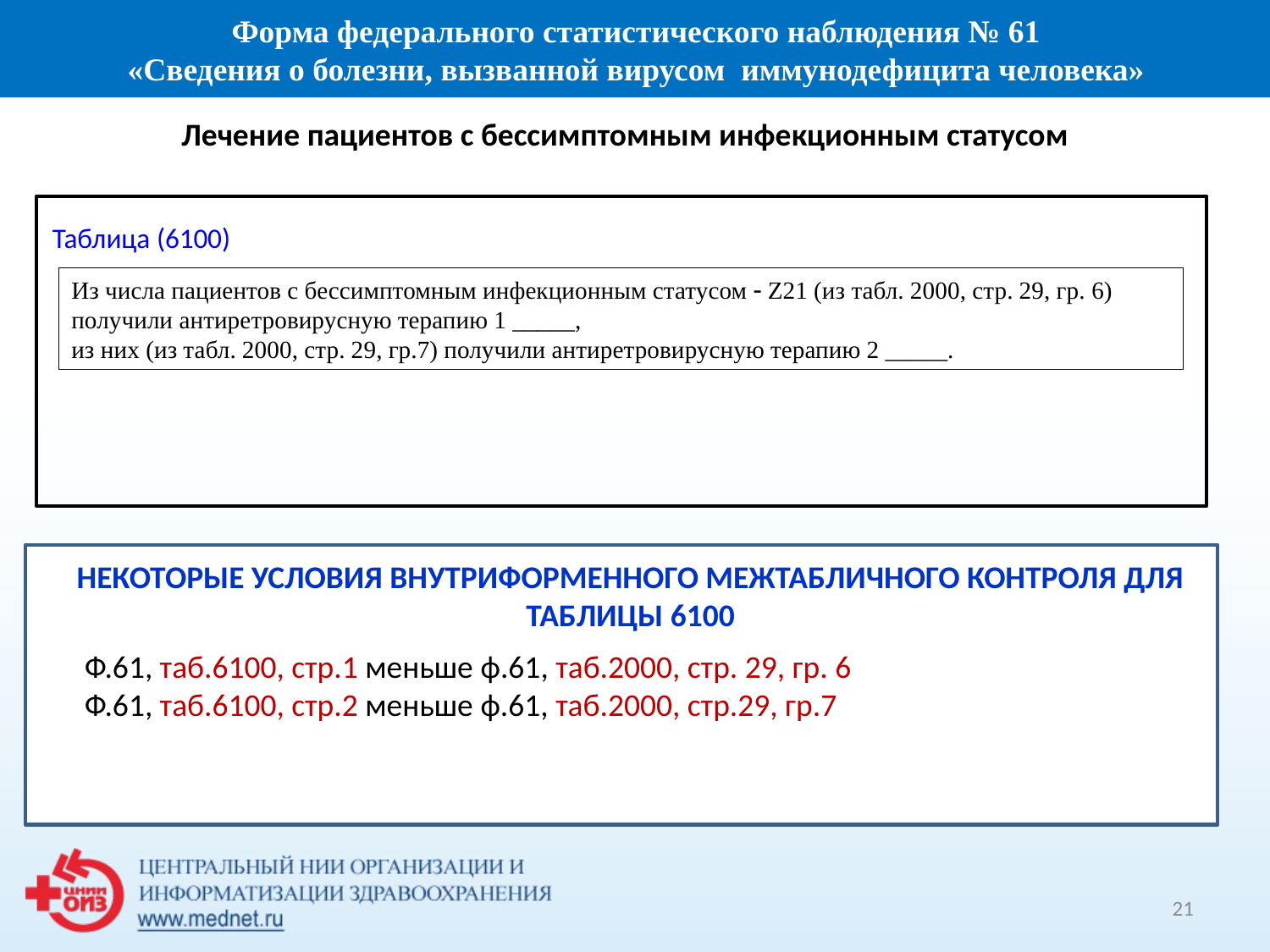

Форма федерального статистического наблюдения № 61
 «Сведения о болезни, вызванной вирусом  иммунодефицита человека»
 Лечение пациентов с бессимптомным инфекционным статусом

Таблица (6100)
Из числа пациентов с бессимптомным инфекционным статусом − Z21 (из табл. 2000, стр. 29, гр. 6) получили антиретровирусную терапию 1 _____,
из них (из табл. 2000, стр. 29, гр.7) получили антиретровирусную терапию 2 _____.

НЕКОТОРЫЕ УСЛОВИЯ ВНУТРИФОРМЕННОГО МЕЖТАБЛИЧНОГО КОНТРОЛЯ ДЛЯ ТАБЛИЦЫ 6100
Ф.61, таб.6100, стр.1 меньше ф.61, таб.2000, стр. 29, гр. 6
Ф.61, таб.6100, стр.2 меньше ф.61, таб.2000, стр.29, гр.7
21